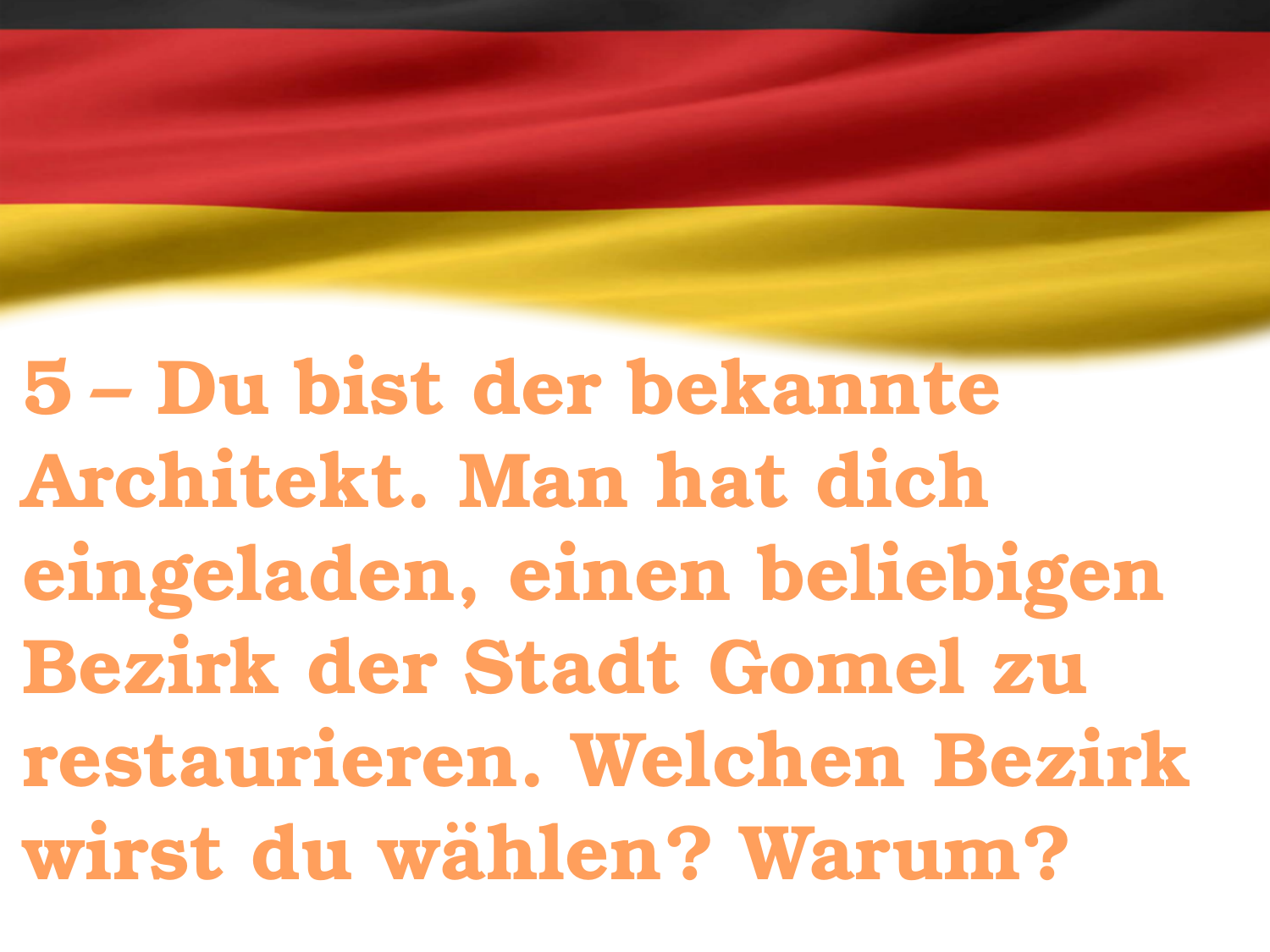

5 – Du bist der bekannte Architekt. Man hat dich eingeladen, einen beliebigen Bezirk der Stadt Gomel zu restaurieren. Welchen Bezirk wirst du wählen? Warum?